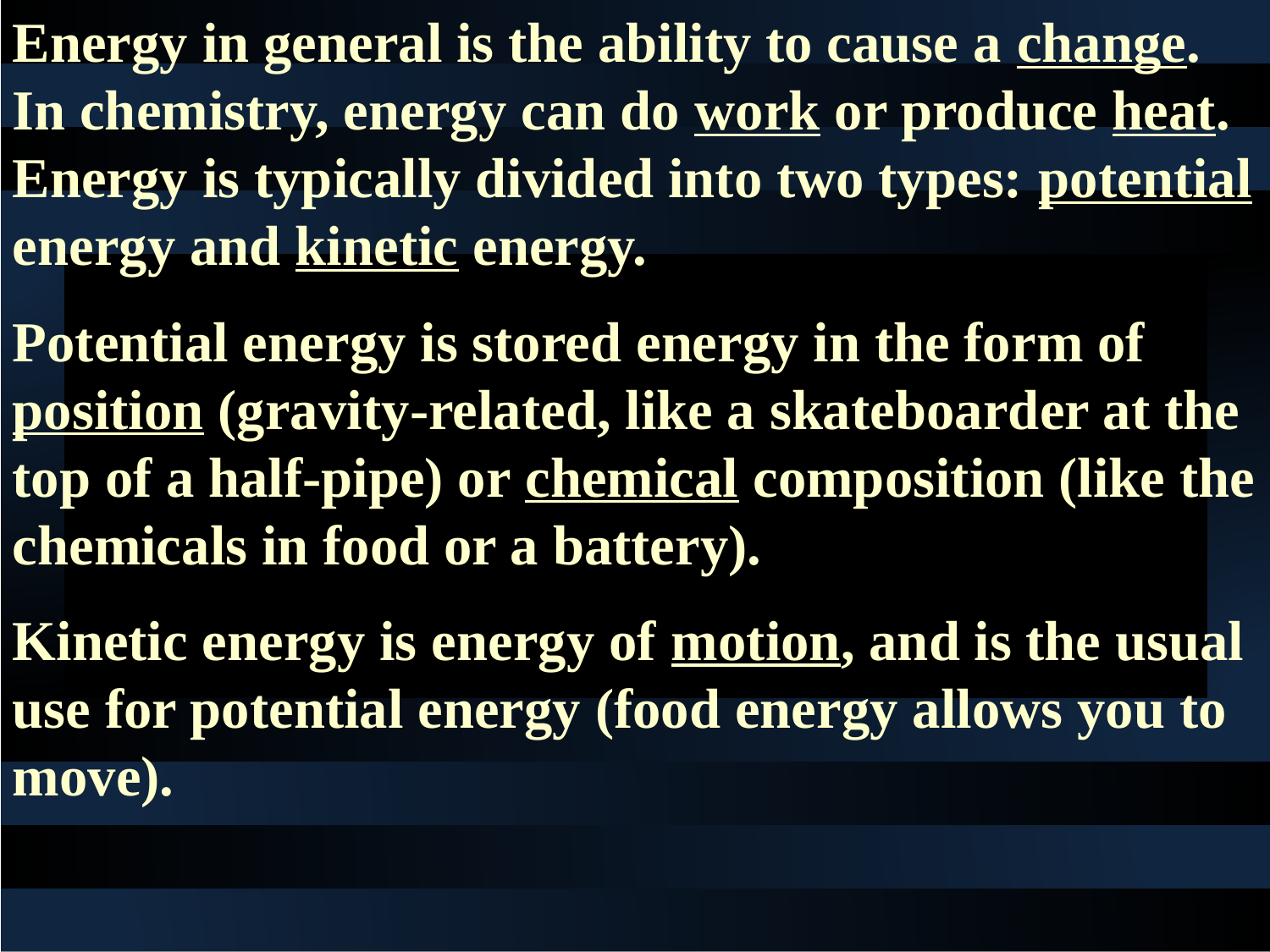

Energy in general is the ability to cause a change.  In chemistry, energy can do work or produce heat.  Energy is typically divided into two types: potential energy and kinetic energy.
Potential energy is stored energy in the form of position (gravity-related, like a skateboarder at the top of a half-pipe) or chemical composition (like the chemicals in food or a battery).
Kinetic energy is energy of motion, and is the usual use for potential energy (food energy allows you to move).